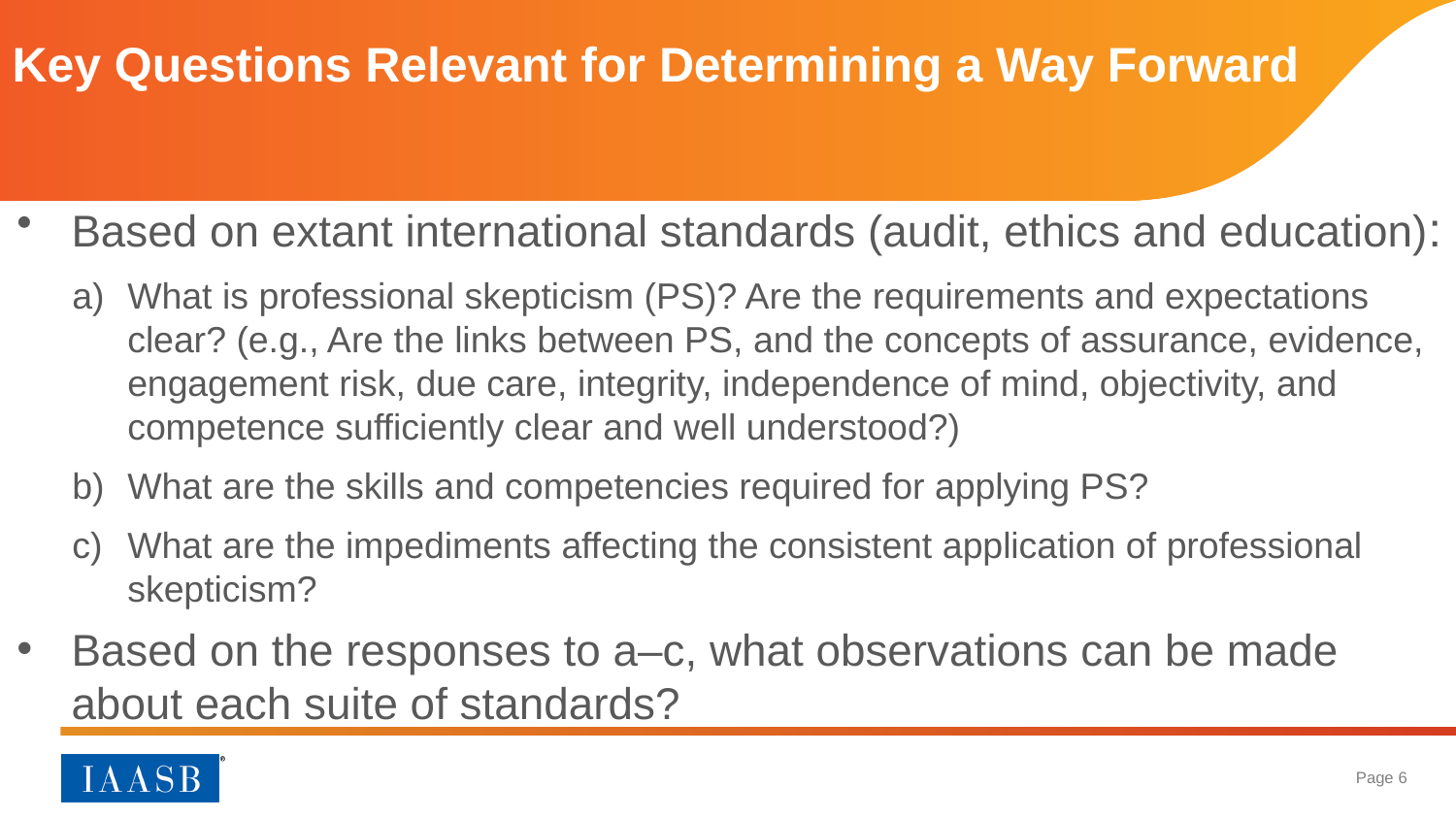

# Key Questions Relevant for Determining a Way Forward
Based on extant international standards (audit, ethics and education):
What is professional skepticism (PS)? Are the requirements and expectations clear? (e.g., Are the links between PS, and the concepts of assurance, evidence, engagement risk, due care, integrity, independence of mind, objectivity, and competence sufficiently clear and well understood?)
What are the skills and competencies required for applying PS?
What are the impediments affecting the consistent application of professional skepticism?
Based on the responses to a–c, what observations can be made about each suite of standards?